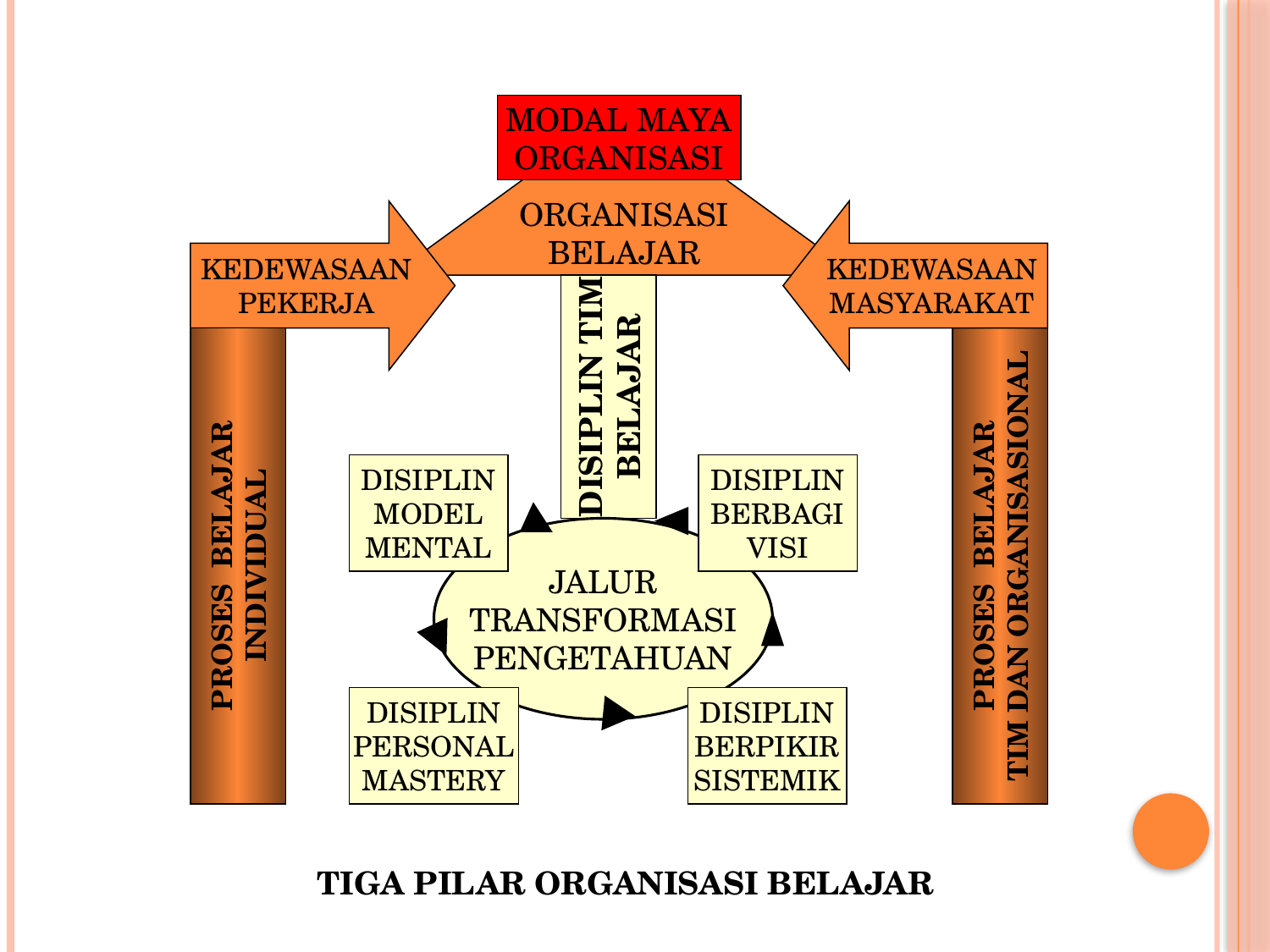

MODAL MAYA
ORGANISASI
ORGANISASI
BELAJAR
KEDEWASAAN
PEKERJA
KEDEWASAAN
MASYARAKAT
DISIPLIN TIM
BELAJAR
DISIPLIN
MODEL
MENTAL
DISIPLIN
BERBAGI
VISI

PROSES  BELAJAR
INDIVIDUAL
JALUR
TRANSFORMASI
PENGETAHUAN
PROSES  BELAJAR
TIM DAN ORGANISASIONAL

DISIPLIN
PERSONAL
MASTERY
DISIPLIN
BERPIKIR
SISTEMIK

TIGA PILAR ORGANISASI BELAJAR